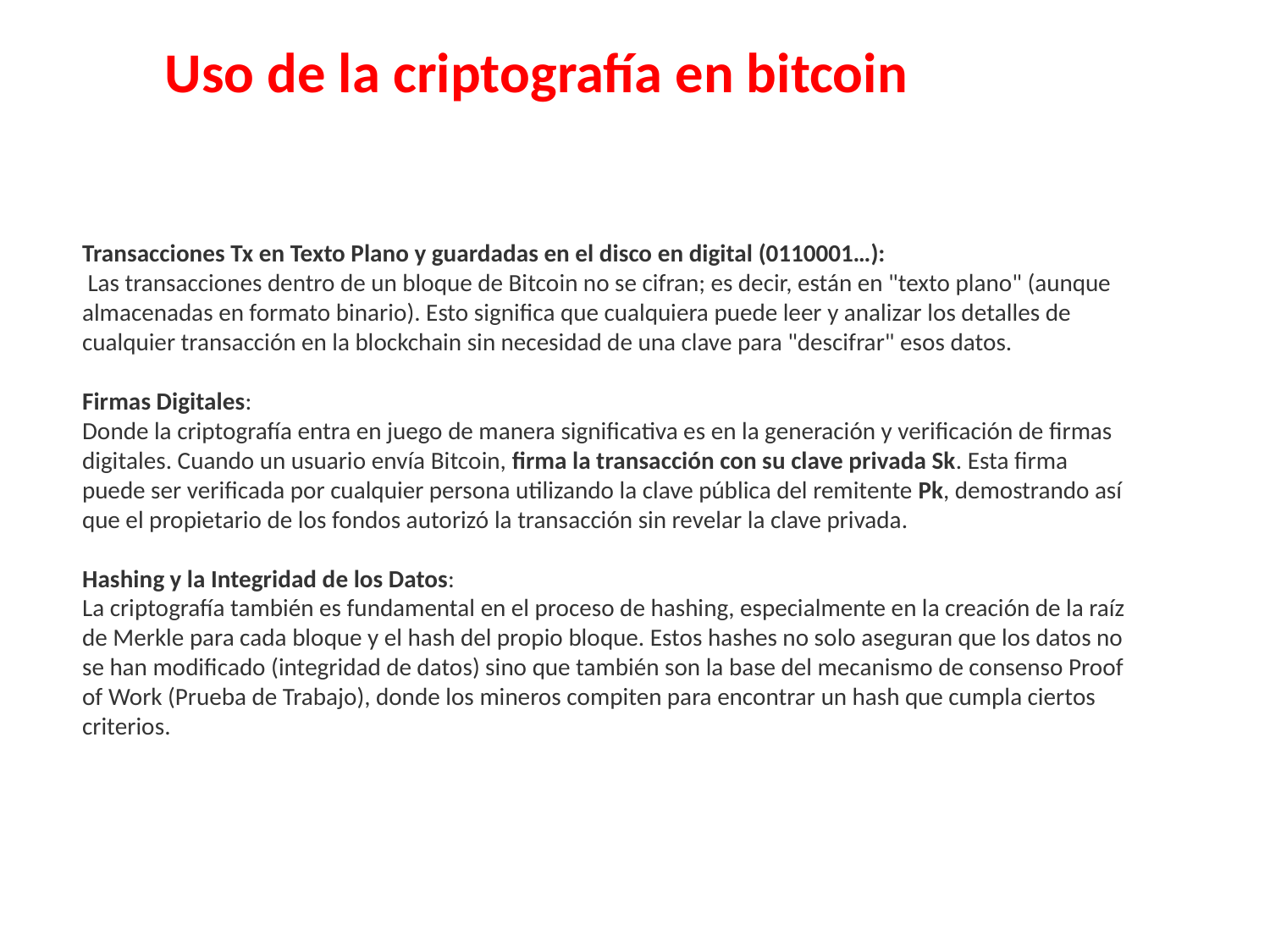

Uso de la criptografía en bitcoin
Transacciones Tx en Texto Plano y guardadas en el disco en digital (0110001…):
 Las transacciones dentro de un bloque de Bitcoin no se cifran; es decir, están en "texto plano" (aunque almacenadas en formato binario). Esto significa que cualquiera puede leer y analizar los detalles de cualquier transacción en la blockchain sin necesidad de una clave para "descifrar" esos datos.

Firmas Digitales:
Donde la criptografía entra en juego de manera significativa es en la generación y verificación de firmas digitales. Cuando un usuario envía Bitcoin, firma la transacción con su clave privada Sk. Esta firma puede ser verificada por cualquier persona utilizando la clave pública del remitente Pk, demostrando así que el propietario de los fondos autorizó la transacción sin revelar la clave privada.

Hashing y la Integridad de los Datos:
La criptografía también es fundamental en el proceso de hashing, especialmente en la creación de la raíz de Merkle para cada bloque y el hash del propio bloque. Estos hashes no solo aseguran que los datos no se han modificado (integridad de datos) sino que también son la base del mecanismo de consenso Proof of Work (Prueba de Trabajo), donde los mineros compiten para encontrar un hash que cumpla ciertos criterios.